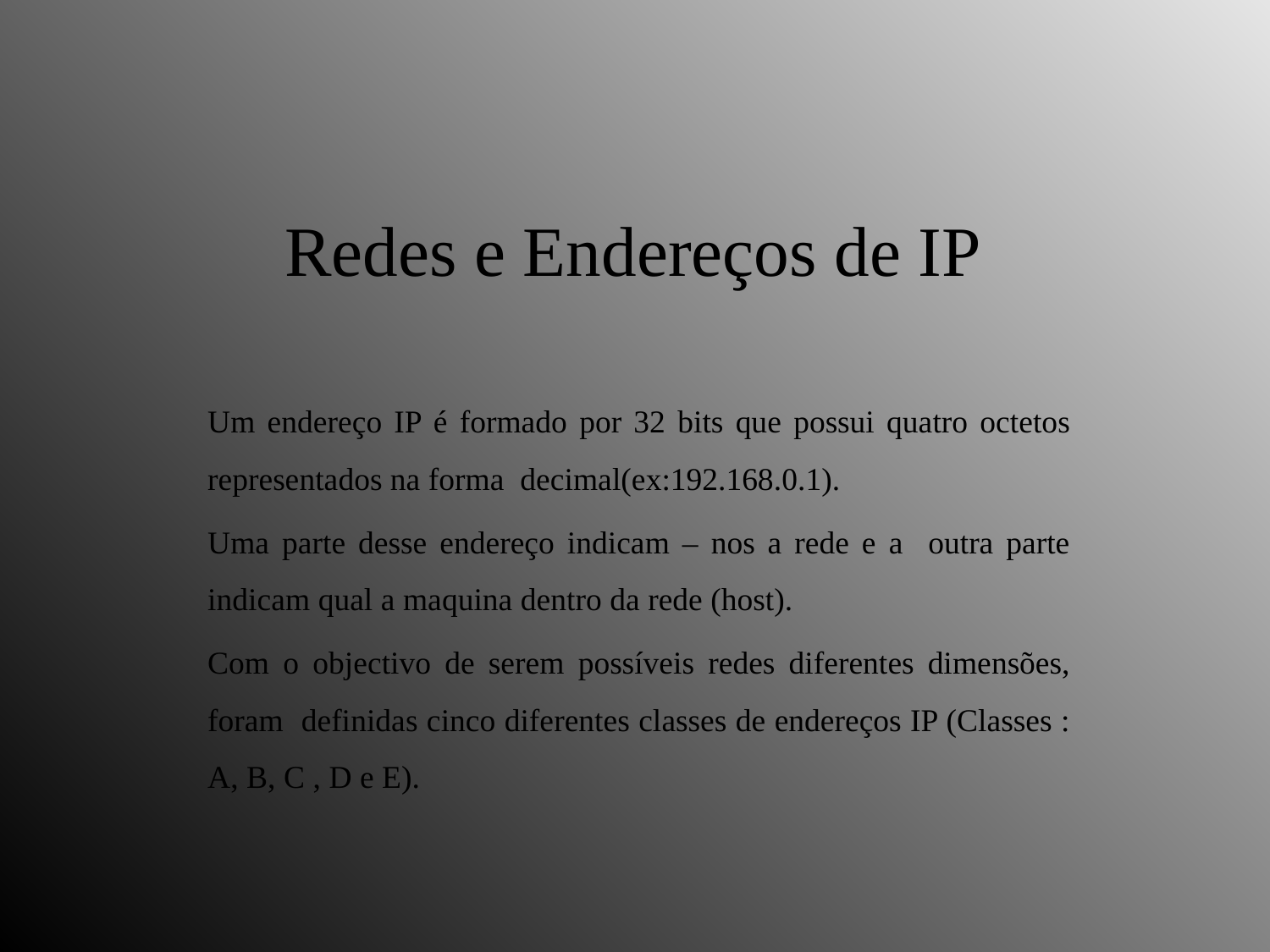

# Redes e Endereços de IP
Um endereço IP é formado por 32 bits que possui quatro octetos representados na forma  decimal(ex:192.168.0.1).
Uma parte desse endereço indicam – nos a rede e a  outra parte indicam qual a maquina dentro da rede (host).
Com o objectivo de serem possíveis redes diferentes dimensões, foram  definidas cinco diferentes classes de endereços IP (Classes : A, B, C , D e E).